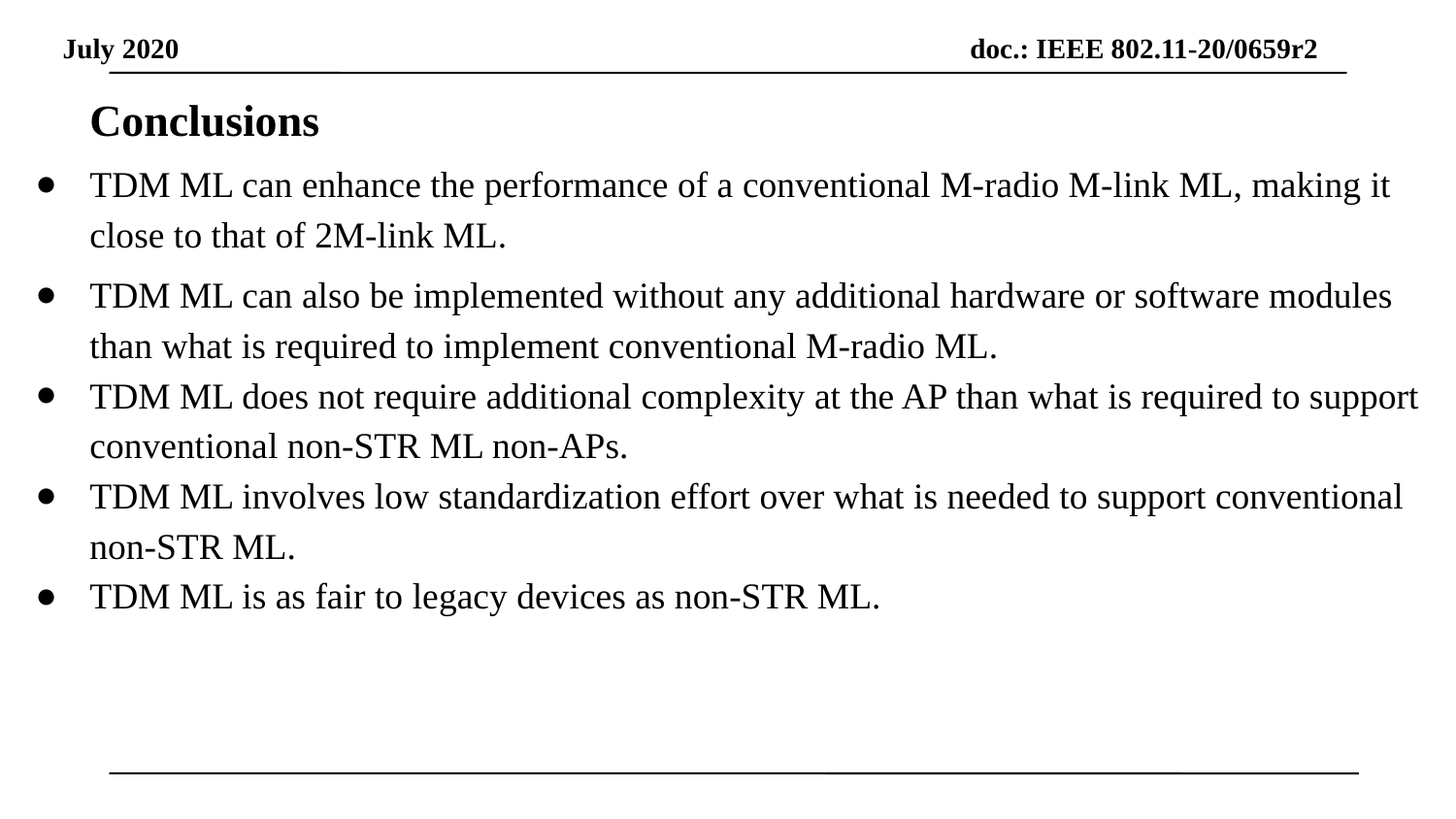

Conclusions
TDM ML can enhance the performance of a conventional M-radio M-link ML, making it close to that of 2M-link ML.
TDM ML can also be implemented without any additional hardware or software modules than what is required to implement conventional M-radio ML.
TDM ML does not require additional complexity at the AP than what is required to support conventional non-STR ML non-APs.
TDM ML involves low standardization effort over what is needed to support conventional non-STR ML.
TDM ML is as fair to legacy devices as non-STR ML.